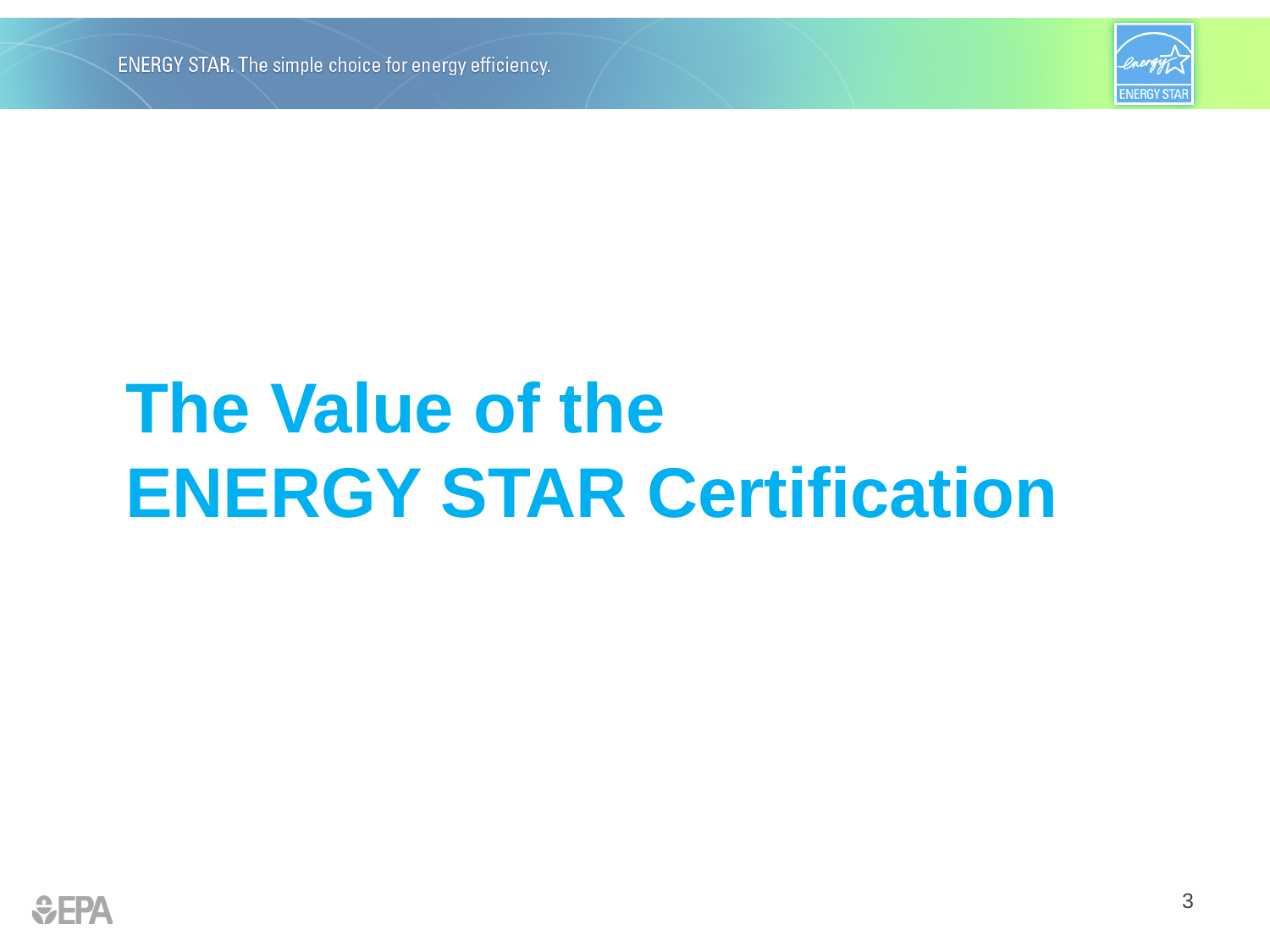

The Value of the
ENERGY STAR Certification
3